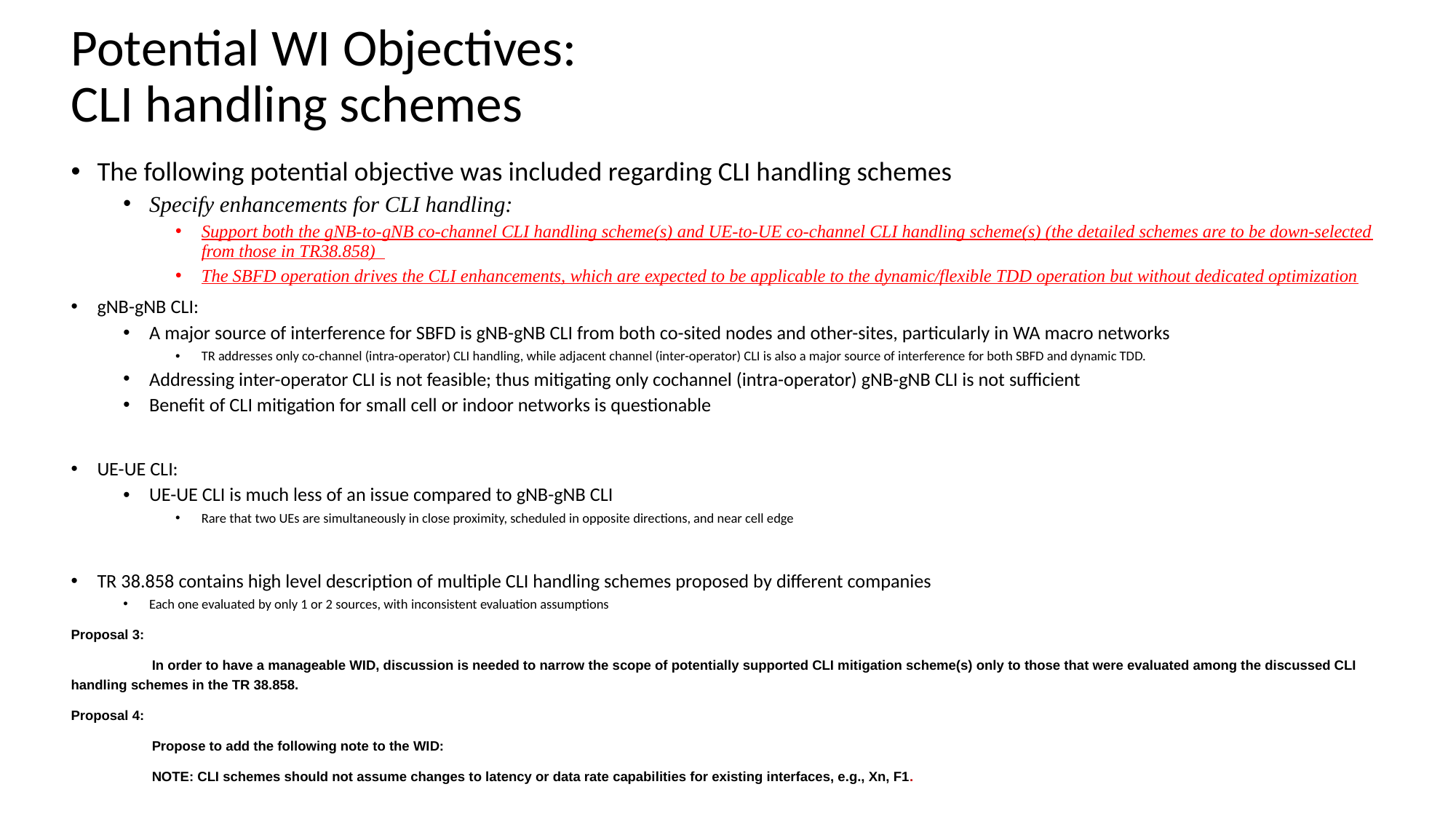

# Potential WI Objectives: CLI handling schemes
The following potential objective was included regarding CLI handling schemes
Specify enhancements for CLI handling:
Support both the gNB-to-gNB co-channel CLI handling scheme(s) and UE-to-UE co-channel CLI handling scheme(s) (the detailed schemes are to be down-selected from those in TR38.858)
The SBFD operation drives the CLI enhancements, which are expected to be applicable to the dynamic/flexible TDD operation but without dedicated optimization
gNB-gNB CLI:
A major source of interference for SBFD is gNB-gNB CLI from both co-sited nodes and other-sites, particularly in WA macro networks
TR addresses only co-channel (intra-operator) CLI handling, while adjacent channel (inter-operator) CLI is also a major source of interference for both SBFD and dynamic TDD.
Addressing inter-operator CLI is not feasible; thus mitigating only cochannel (intra-operator) gNB-gNB CLI is not sufficient
Benefit of CLI mitigation for small cell or indoor networks is questionable

UE-UE CLI:
UE-UE CLI is much less of an issue compared to gNB-gNB CLI
Rare that two UEs are simultaneously in close proximity, scheduled in opposite directions, and near cell edge

TR 38.858 contains high level description of multiple CLI handling schemes proposed by different companies
Each one evaluated by only 1 or 2 sources, with inconsistent evaluation assumptions
Proposal 3:
	In order to have a manageable WID, discussion is needed to narrow the scope of potentially supported CLI mitigation scheme(s) only to those that were evaluated among the discussed CLI handling schemes in the TR 38.858.
Proposal 4:
	Propose to add the following note to the WID:
	NOTE: CLI schemes should not assume changes to latency or data rate capabilities for existing interfaces, e.g., Xn, F1.